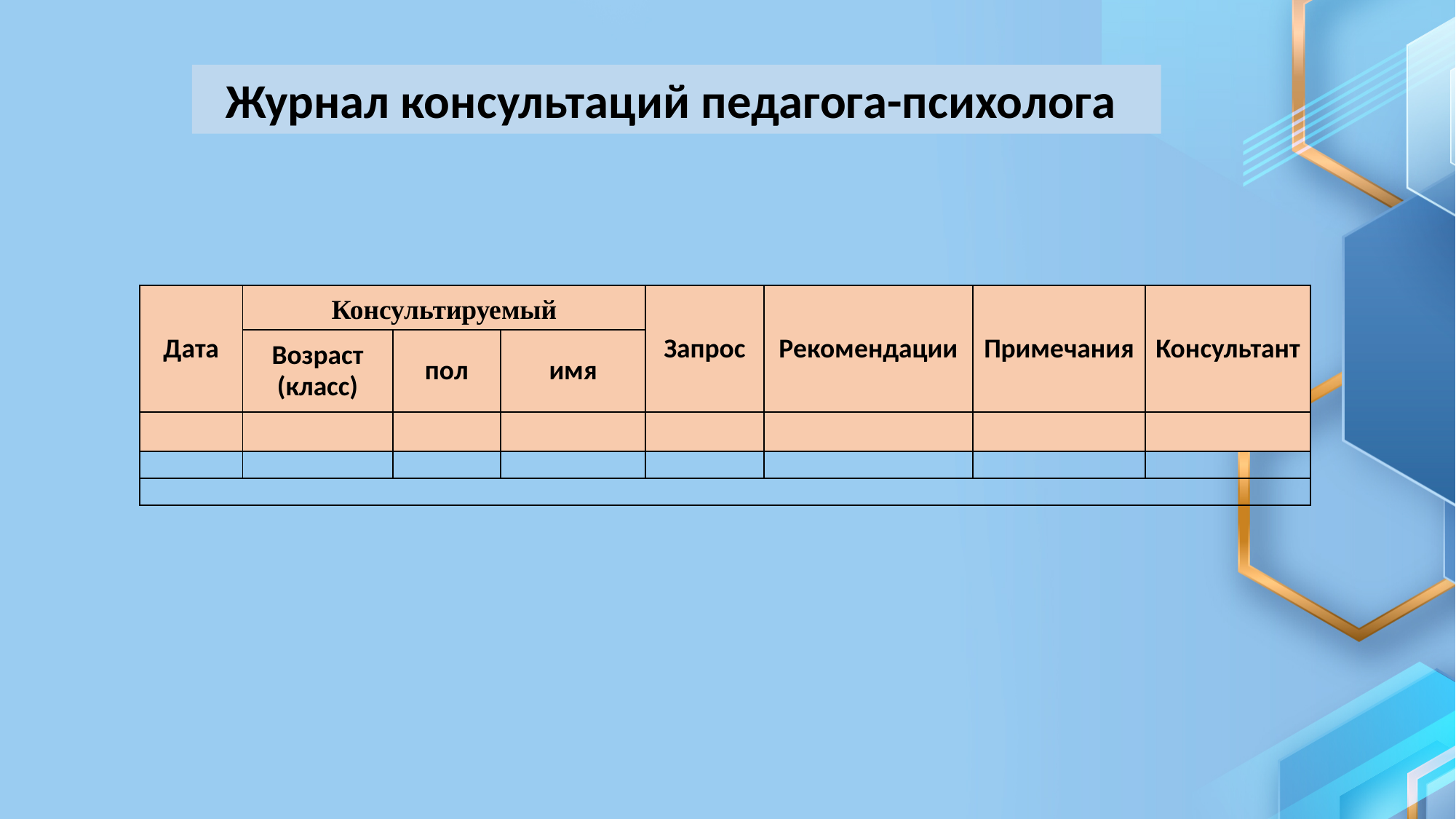

Журнал консультаций педагога-психолога
| Дата | Консультируемый |  |  | Запрос | Рекомендации | Примечания | Консультант |
| --- | --- | --- | --- | --- | --- | --- | --- |
|  | Возраст (класс) | пол | имя |  |  |  |  |
|  |  |  |  |  |  |  |  |
|  |  |  |  |  |  |  |  |
|  |  |  |  |  |  |  |  |